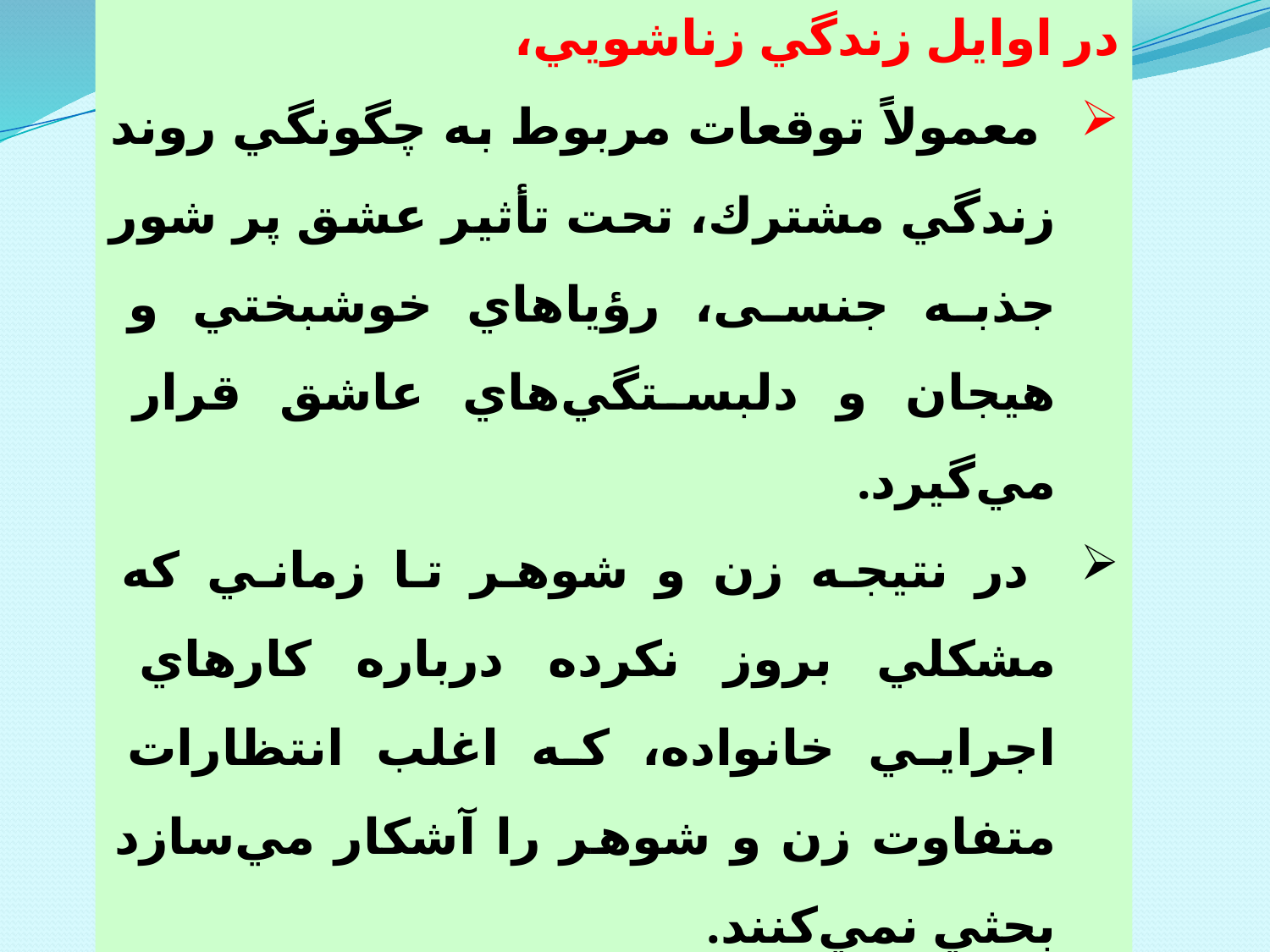

در اوايل زندگي زناشويي،
 معمولاً توقعات مربوط به چگونگي روند زندگي مشترك، تحت تأثير عشق پر شور جذبه جنسی، رؤياهاي خوشبختي و هيجان و دلبستگي‌هاي عاشق قرار مي‌گيرد.
 در نتيجه زن و شوهر تا زماني كه مشكلي بروز نكرده درباره كارهاي اجرايي خانواده، كه اغلب انتظارات متفاوت زن و شوهر را آشكار مي‌سازد بحثي نمي‌كنند.